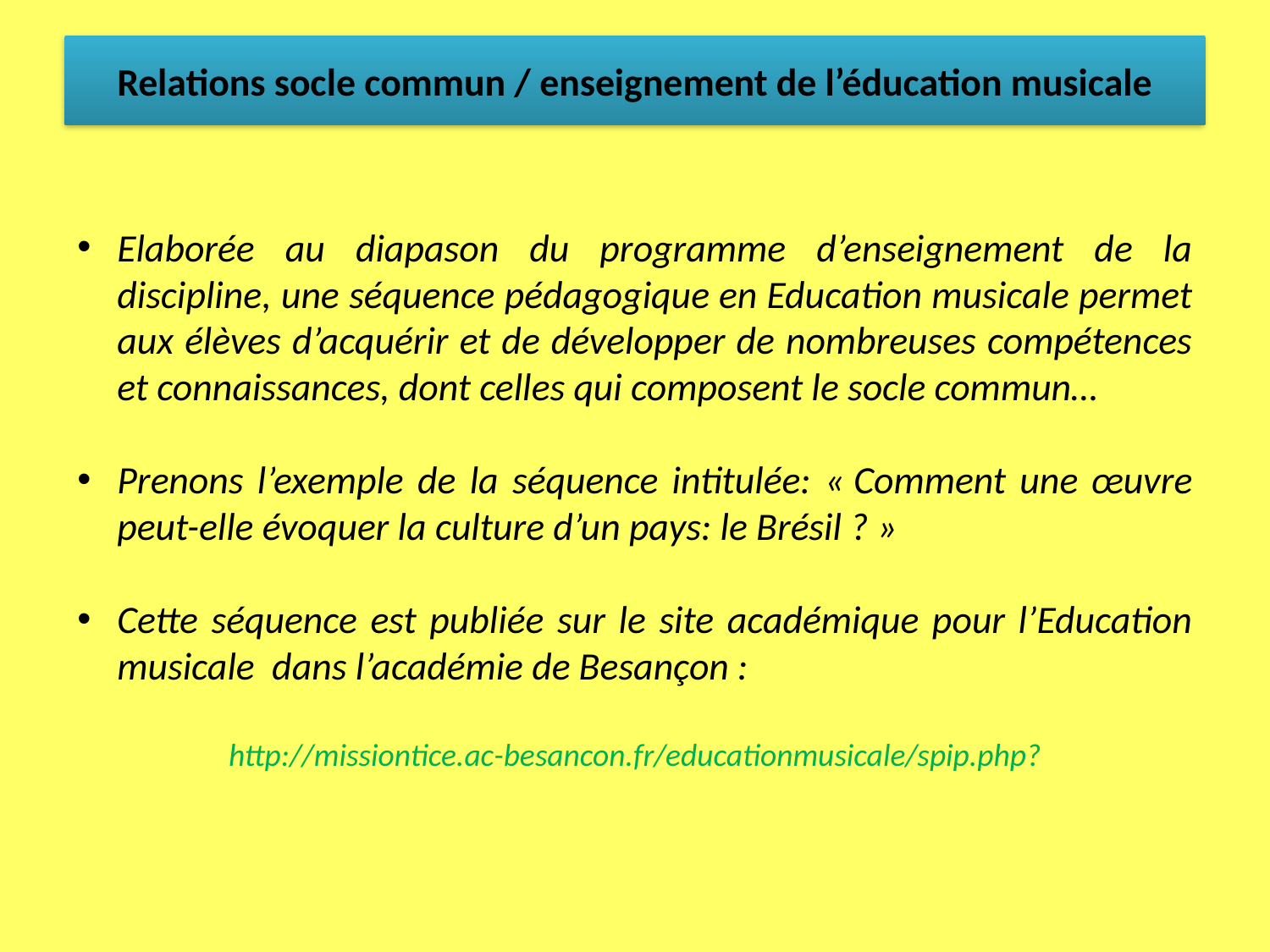

Relations socle commun / enseignement de l’éducation musicale
Elaborée au diapason du programme d’enseignement de la discipline, une séquence pédagogique en Education musicale permet aux élèves d’acquérir et de développer de nombreuses compétences et connaissances, dont celles qui composent le socle commun…

Prenons l’exemple de la séquence intitulée: « Comment une œuvre peut-elle évoquer la culture d’un pays: le Brésil ? »

Cette séquence est publiée sur le site académique pour l’Education musicale  dans l’académie de Besançon :

http://missiontice.ac-besancon.fr/educationmusicale/spip.php?